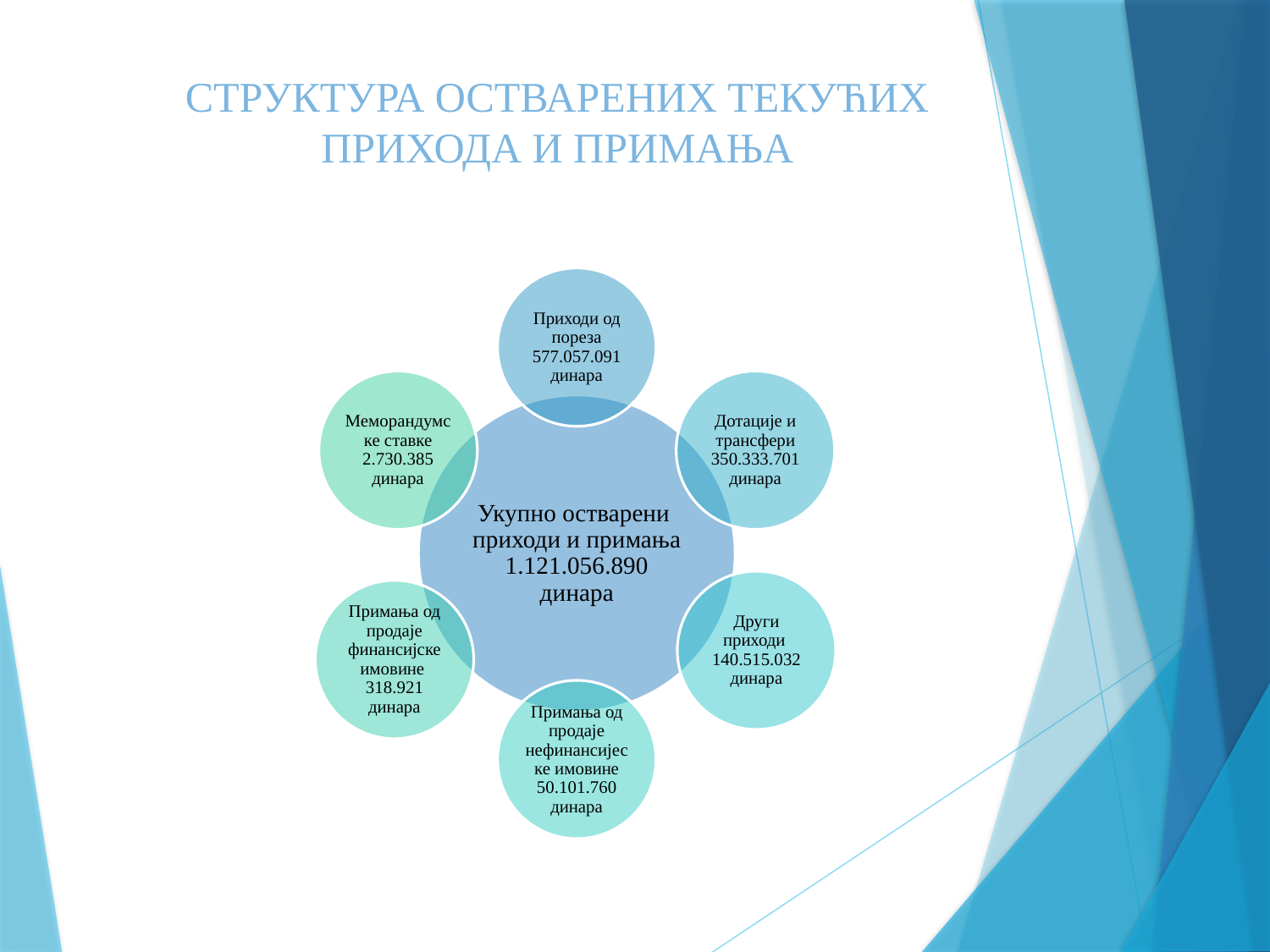

# СТРУКТУРА ОСТВАРЕНИХ ТЕКУЋИХ ПРИХОДА И ПРИМАЊА
Укупно остварени  приходи и примања 1.121.056.890 динара
Приходи од пореза 577.057.091 динара
Дотације и трансфери 350.333.701 динара
Други приходи  140.515.032 динара
Примања од продаје нефинансијеске имовине 50.101.760 динара
Примања од продаје финансијске имовине  318.921 динара
Меморандумске ставке 2.730.385 динара